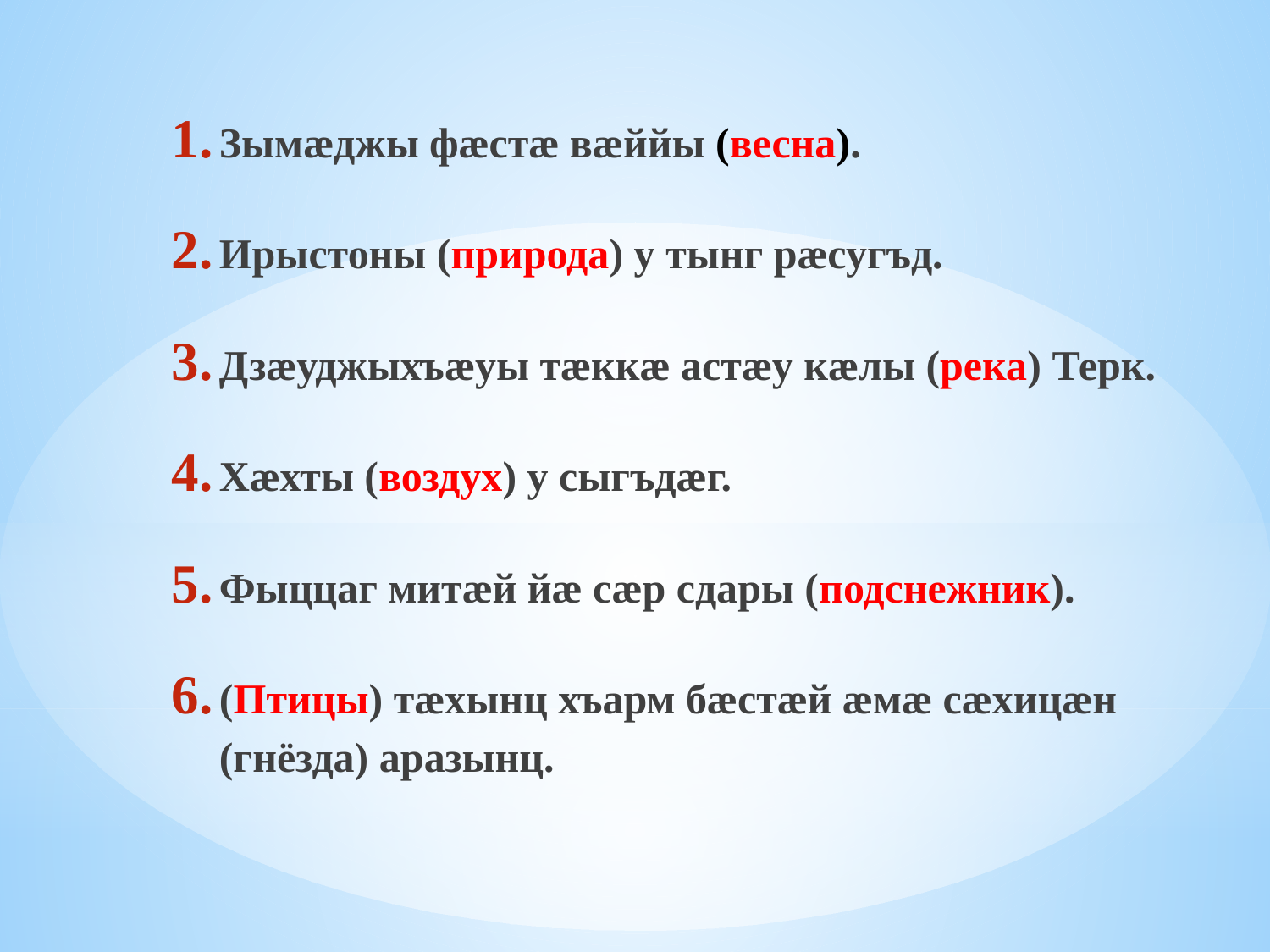

Зымæджы фæстæ вæййы (весна).

Ирыстоны (природа) у тынг рæсугъд.

Дзæуджыхъæуы тæккæ астæу кæлы (река) Терк.

Хæхты (воздух) у сыгъдæг.

Фыццаг митæй йæ сæр сдары (подснежник).

(Птицы) тæхынц хъарм бæстæй æмæ сæхицæн (гнёзда) аразынц.